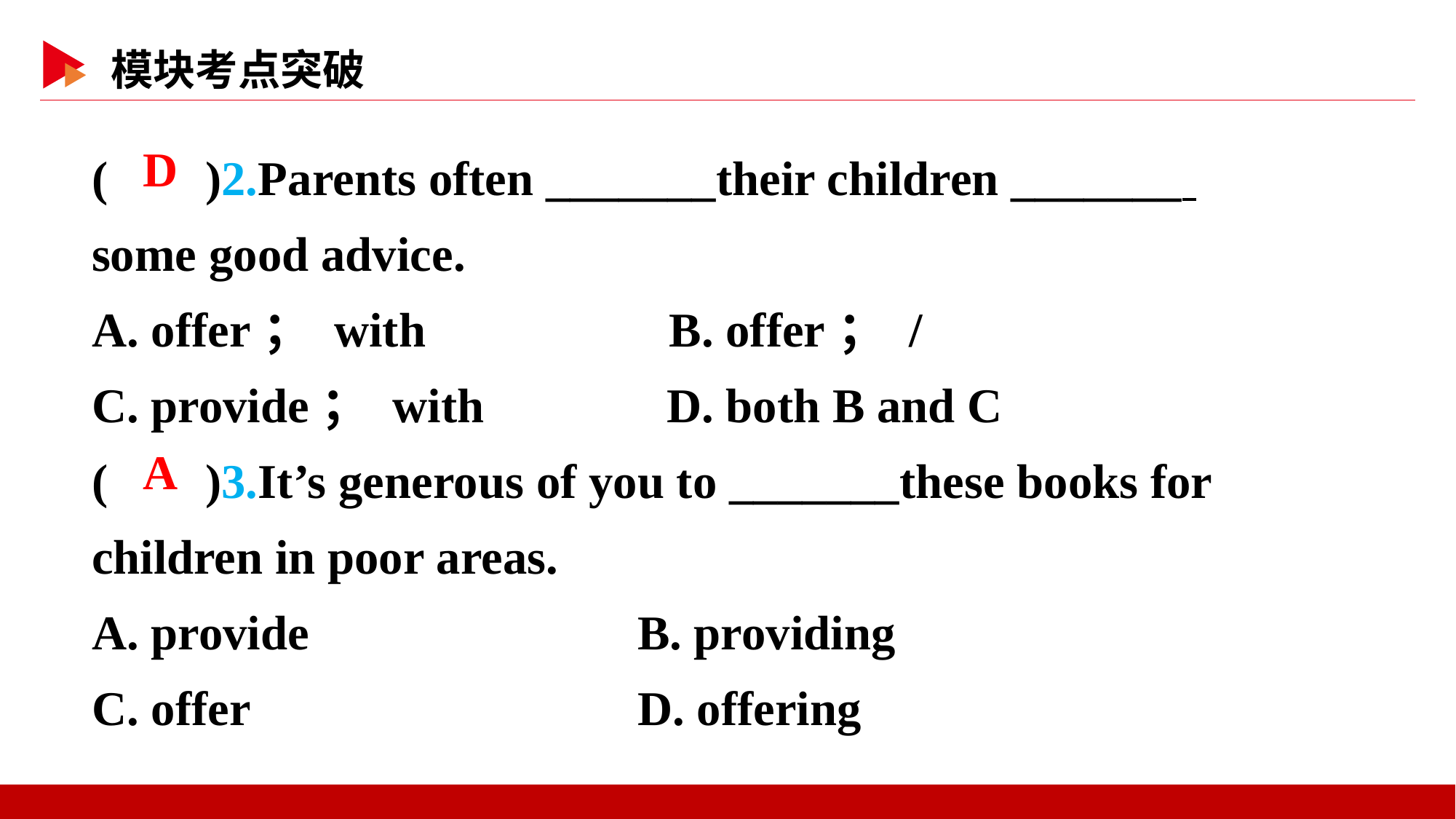

(        )2.Parents often _______their children _______
some good advice.
A. offer； with                    B. offer； /
C. provide； with               D. both B and C
(        )3.It’s generous of you to _______these books for children in poor areas.
A. provide                		B. providing
C. offer                		D. offering
   D
   A